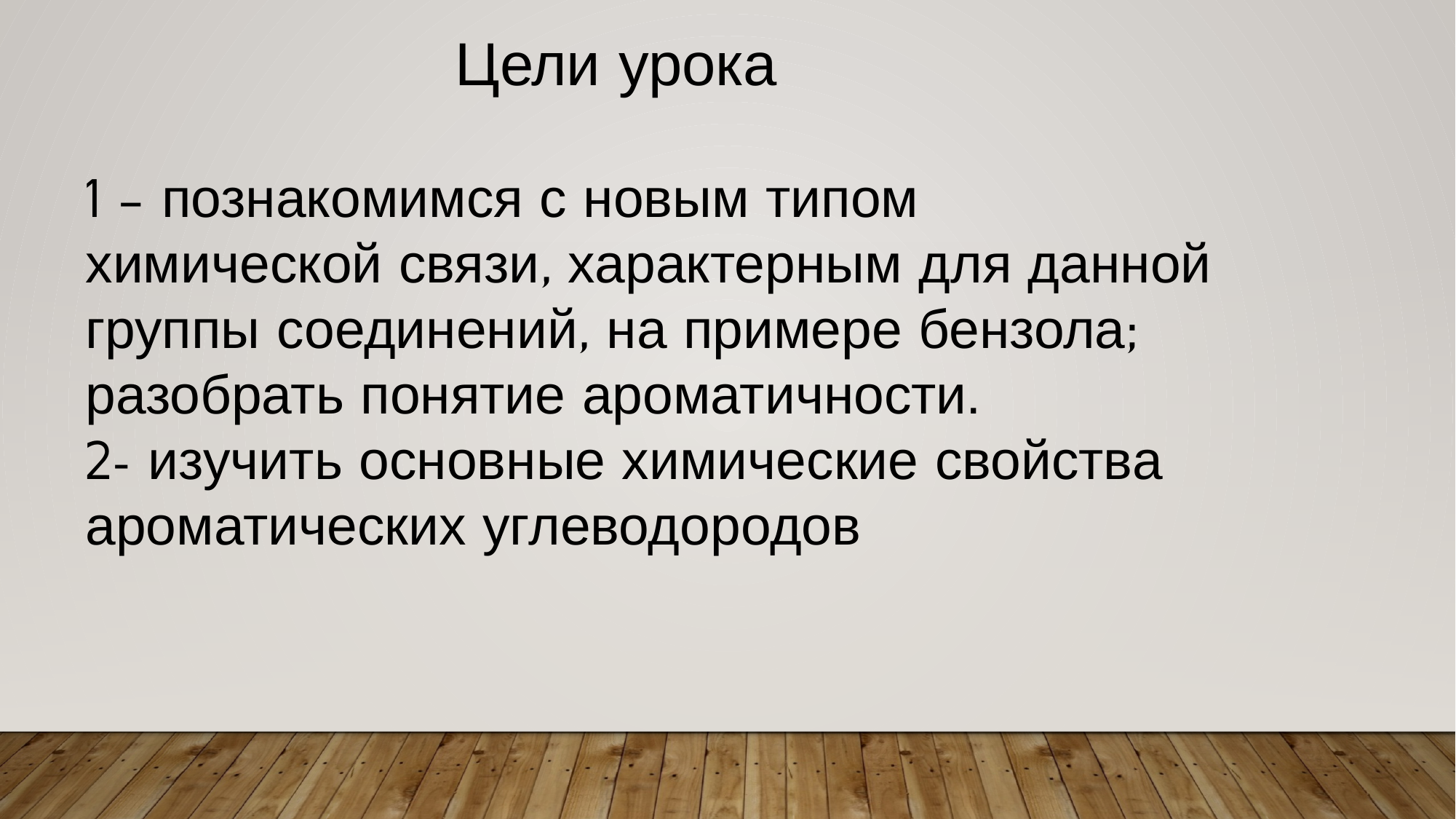

Цели урока
1 – познакомимся с новым типом химической связи, характерным для данной группы соединений, на примере бензола; разобрать понятие ароматичности.
2- изучить основные химические свойства ароматических углеводородов